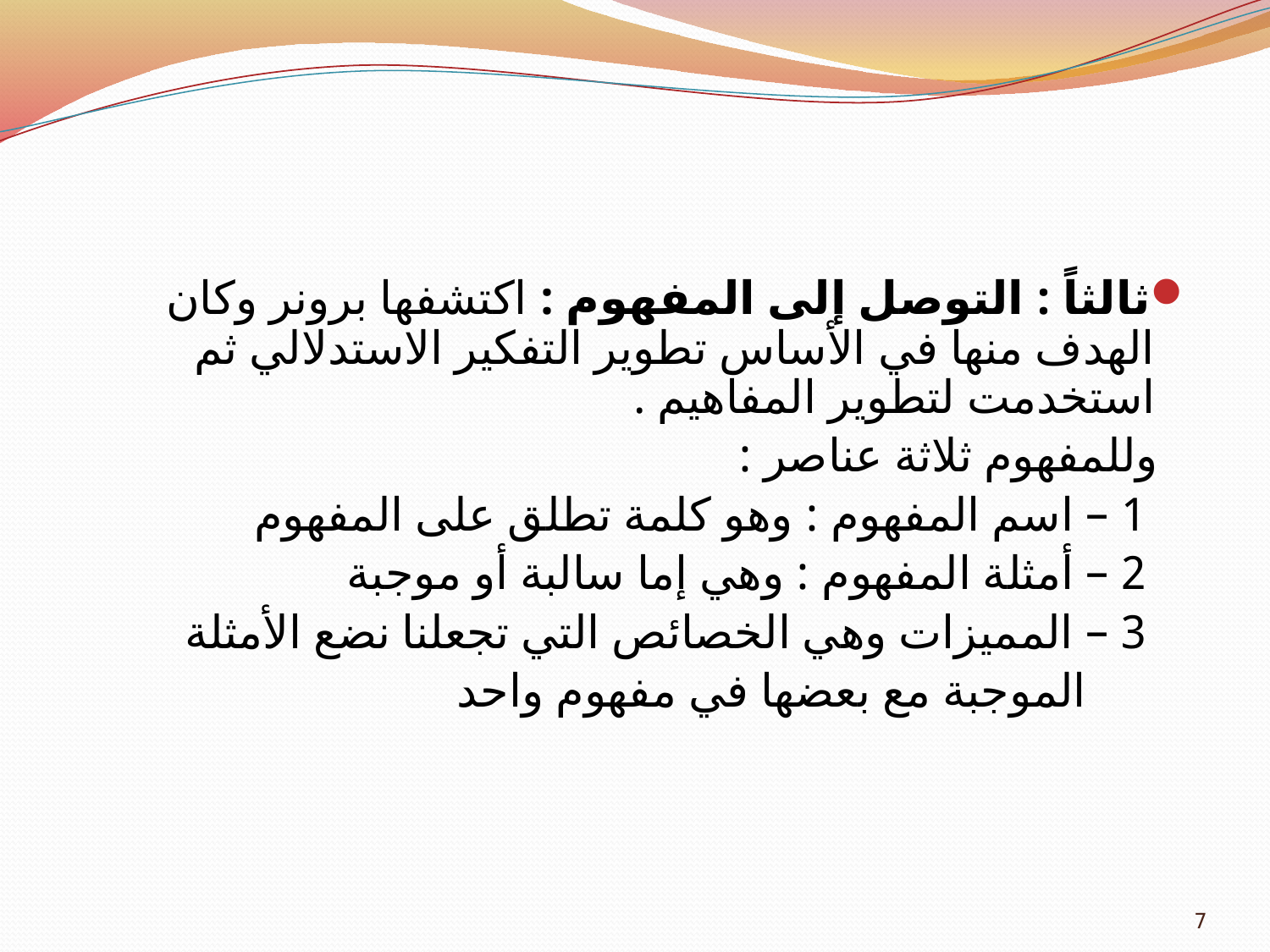

#
ثالثاً : التوصل إلى المفهوم : اكتشفها برونر وكان الهدف منها في الأساس تطوير التفكير الاستدلالي ثم استخدمت لتطوير المفاهيم .
   وللمفهوم ثلاثة عناصر :
    1 – اسم المفهوم : وهو كلمة تطلق على المفهوم
    2 – أمثلة المفهوم : وهي إما سالبة أو موجبة
    3 – المميزات وهي الخصائص التي تجعلنا نضع الأمثلة
         الموجبة مع بعضها في مفهوم واحد
7